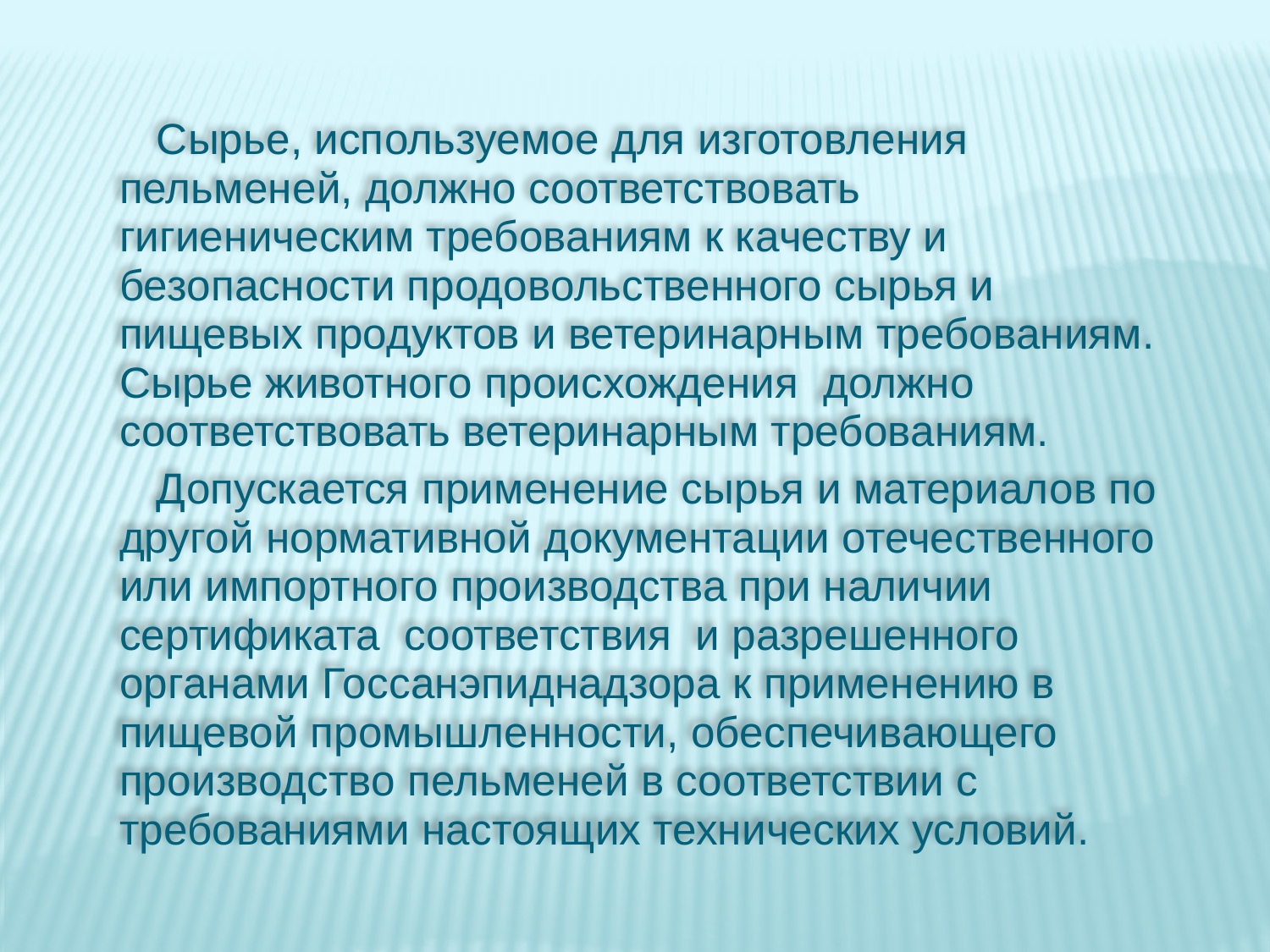

Сырье, используемое для изготовления пельменей, должно соответствовать гигиеническим требованиям к качеству и безопасности продовольственного сырья и пищевых продуктов и ветеринарным требованиям. Сырье животного происхождения  должно соответствовать ветеринарным требованиям.
       Допускается применение сырья и материалов по другой нормативной документации отечественного или импортного производства при наличии сертификата  соответствия  и разрешенного органами Госсанэпиднадзора к применению в пищевой промышленности, обеспечивающего производство пельменей в соответствии с требованиями настоящих технических условий.